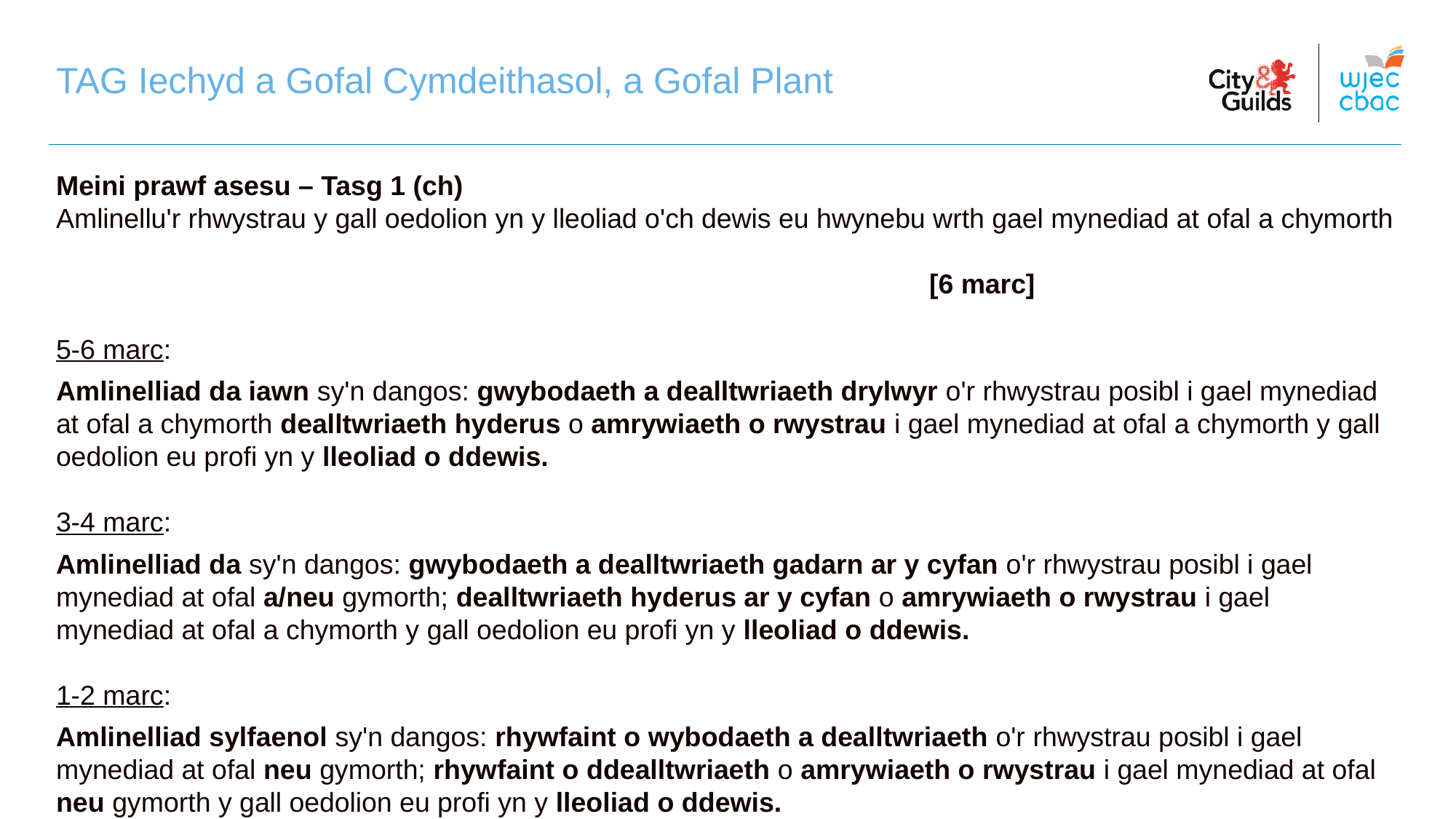

TAG Iechyd a Gofal Cymdeithasol, a Gofal Plant
Meini prawf asesu – Tasg 1 (ch)
Amlinellu'r rhwystrau y gall oedolion yn y lleoliad o'ch dewis eu hwynebu wrth gael mynediad at ofal a chymorth																				[6 marc]

5-6 marc:
Amlinelliad da iawn sy'n dangos: gwybodaeth a dealltwriaeth drylwyr o'r rhwystrau posibl i gael mynediad at ofal a chymorth dealltwriaeth hyderus o amrywiaeth o rwystrau i gael mynediad at ofal a chymorth y gall oedolion eu profi yn y lleoliad o ddewis.

3-4 marc:
Amlinelliad da sy'n dangos: gwybodaeth a dealltwriaeth gadarn ar y cyfan o'r rhwystrau posibl i gael mynediad at ofal a/neu gymorth; dealltwriaeth hyderus ar y cyfan o amrywiaeth o rwystrau i gael mynediad at ofal a chymorth y gall oedolion eu profi yn y lleoliad o ddewis.

1-2 marc:
Amlinelliad sylfaenol sy'n dangos: rhywfaint o wybodaeth a dealltwriaeth o'r rhwystrau posibl i gael mynediad at ofal neu gymorth; rhywfaint o ddealltwriaeth o amrywiaeth o rwystrau i gael mynediad at ofal neu gymorth y gall oedolion eu profi yn y lleoliad o ddewis.